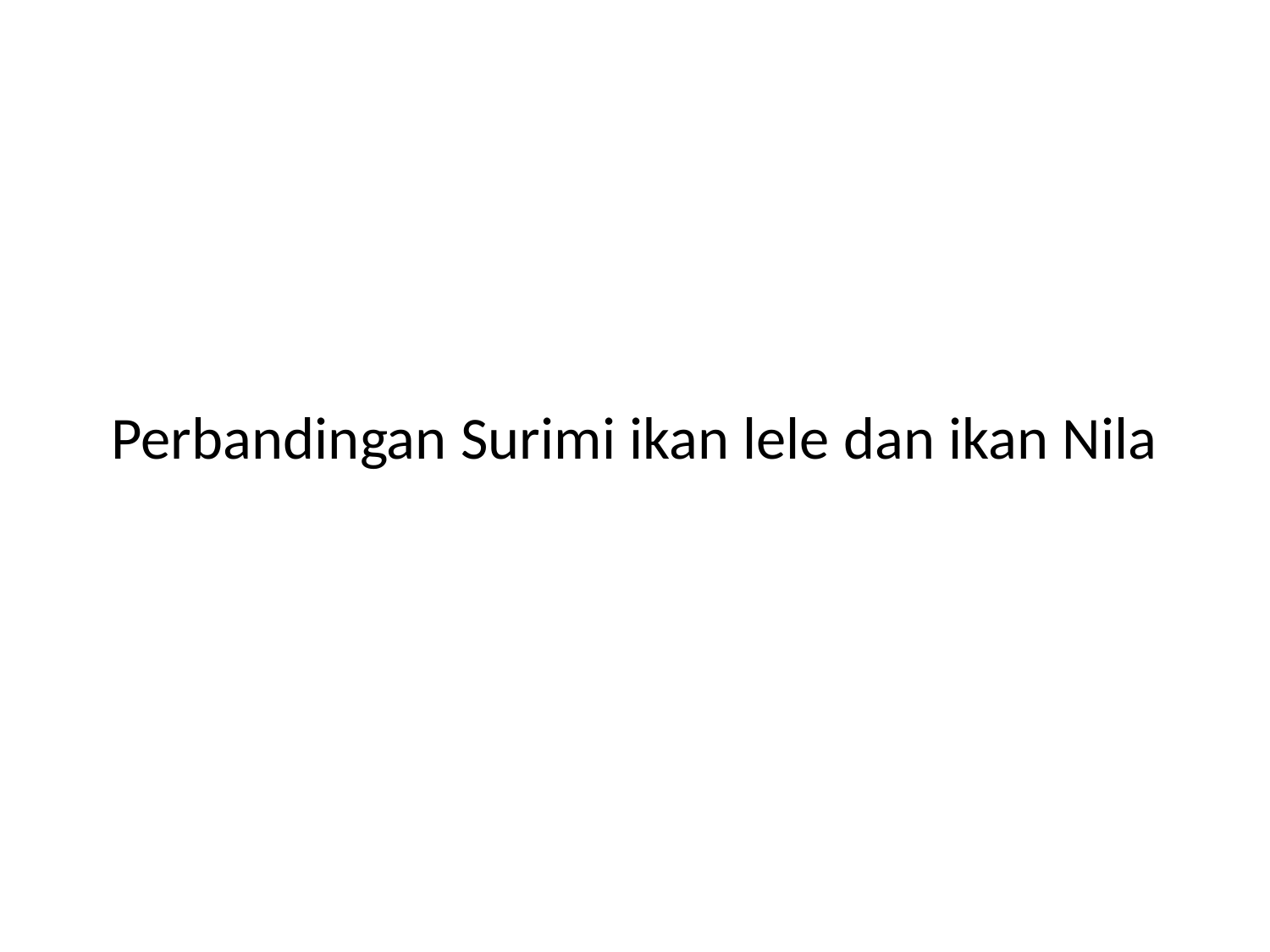

# Perbandingan Surimi ikan lele dan ikan Nila